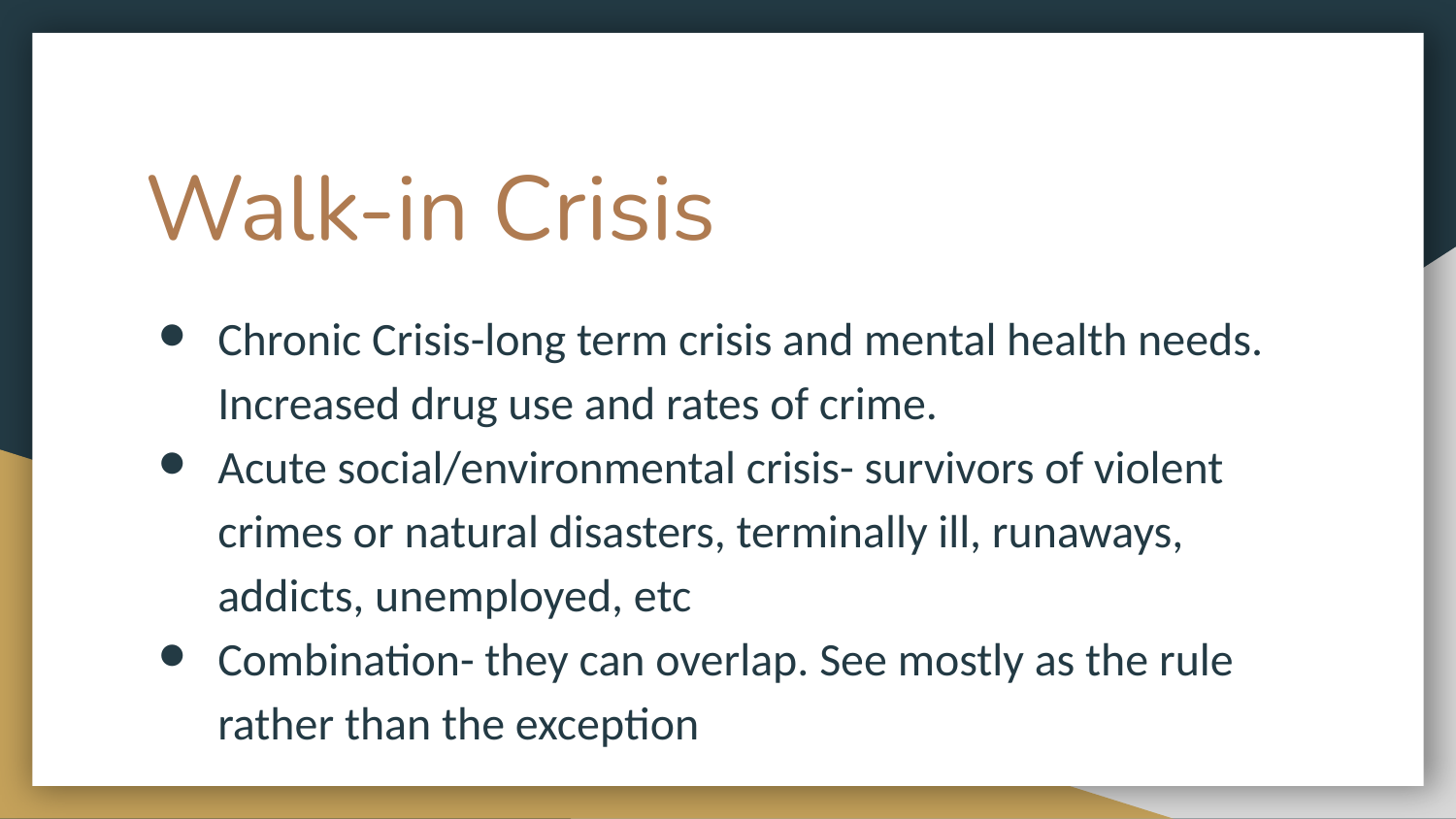

# Walk-in Crisis
Chronic Crisis-long term crisis and mental health needs. Increased drug use and rates of crime.
Acute social/environmental crisis- survivors of violent crimes or natural disasters, terminally ill, runaways, addicts, unemployed, etc
Combination- they can overlap. See mostly as the rule rather than the exception